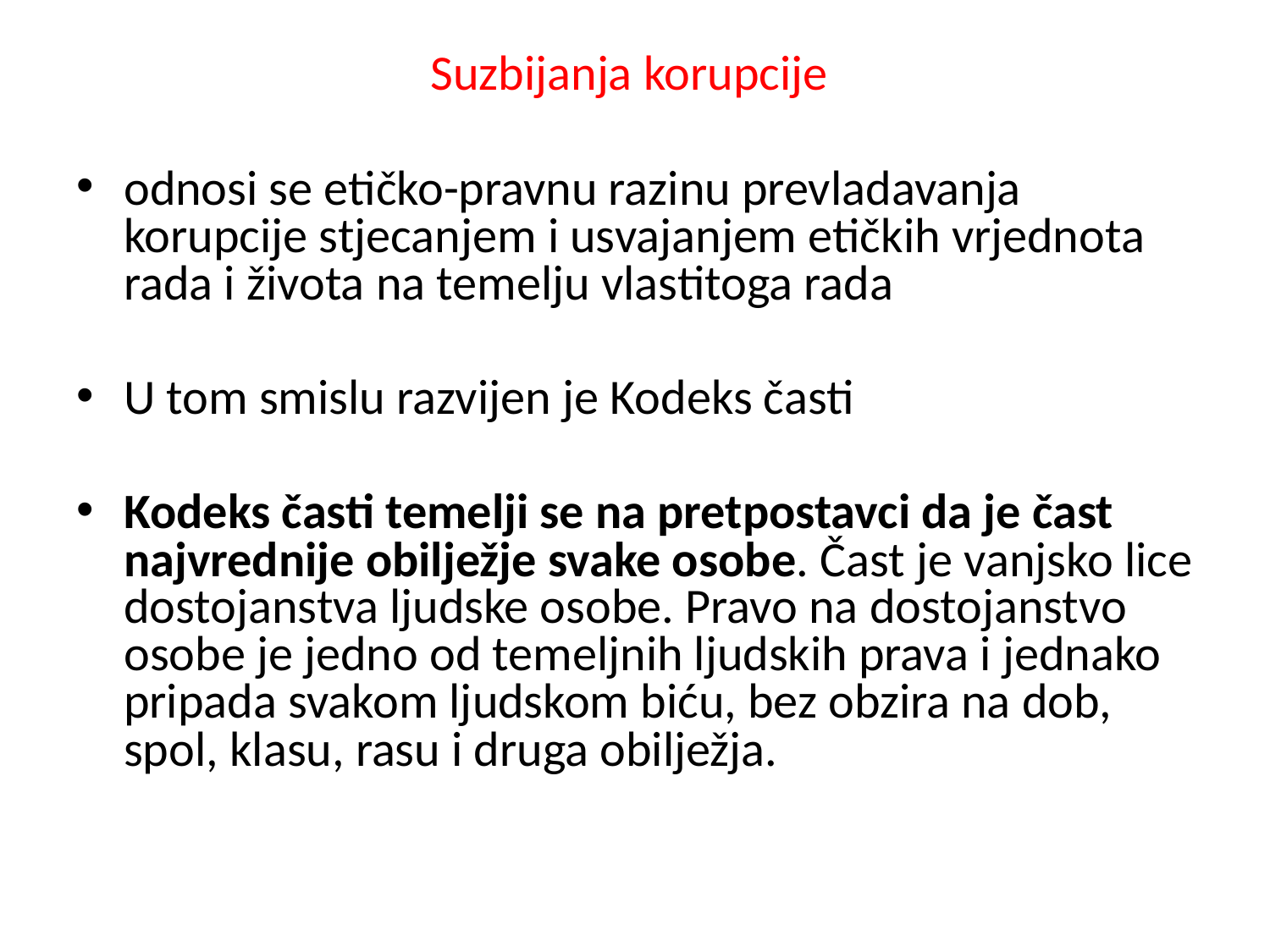

Suzbijanja korupcije

odnosi se etičko-pravnu razinu prevladavanja korupcije stjecanjem i usvajanjem etičkih vrjednota rada i života na temelju vlastitoga rada

U tom smislu razvijen je Kodeks časti

Kodeks časti temelji se na pretpostavci da je čast najvrednije obilježje svake osobe. Čast je vanjsko lice dostojanstva ljudske osobe. Pravo na dostojanstvo osobe je jedno od temeljnih ljudskih prava i jednako pripada svakom ljudskom biću, bez obzira na dob, spol, klasu, rasu i druga obilježja.